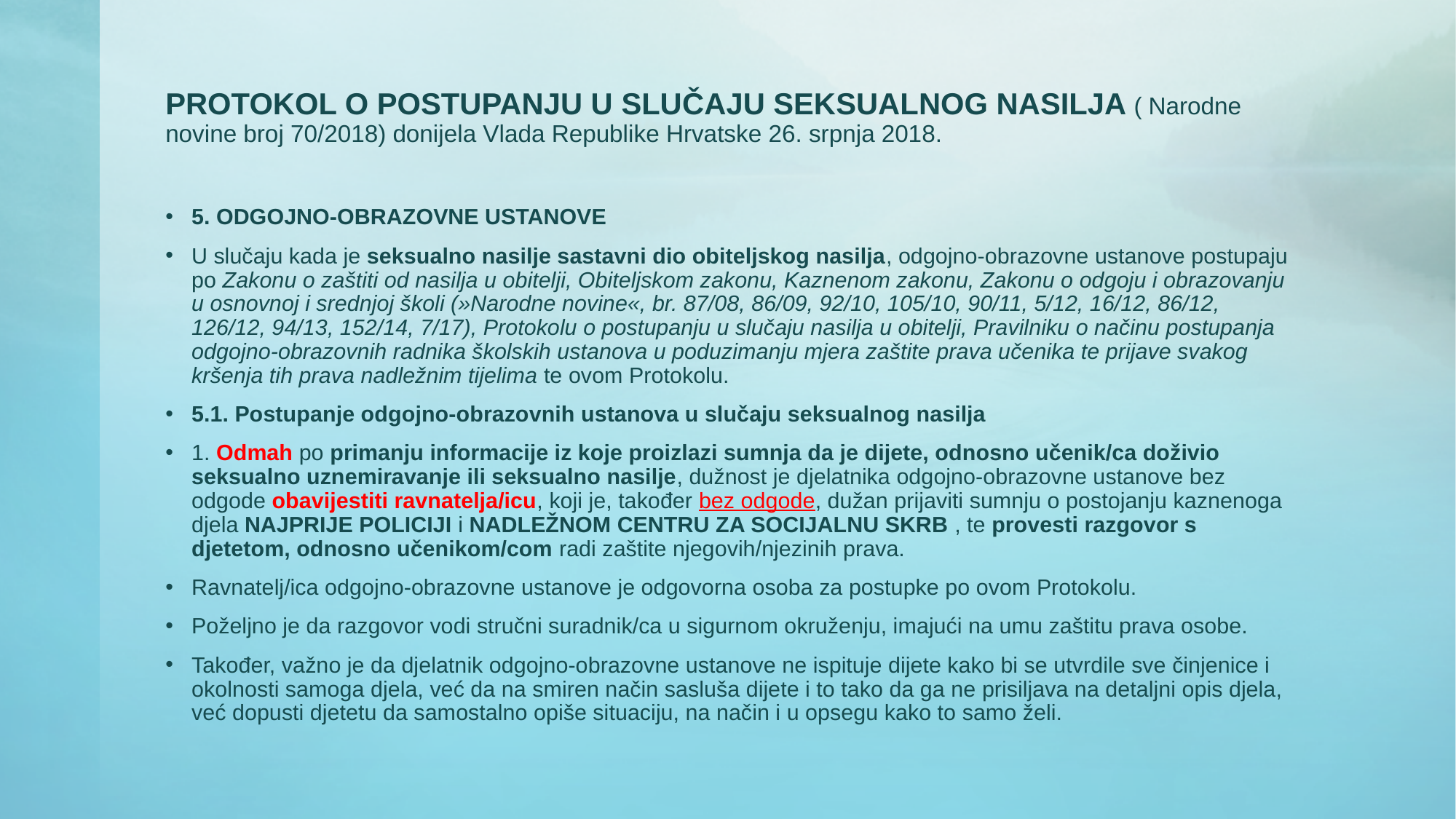

# PROTOKOL O POSTUPANJU U SLUČAJU SEKSUALNOG NASILJA ( Narodne novine broj 70/2018) donijela Vlada Republike Hrvatske 26. srpnja 2018.
5. ODGOJNO-OBRAZOVNE USTANOVE
U slučaju kada je seksualno nasilje sastavni dio obiteljskog nasilja, odgojno-obrazovne ustanove postupaju po Zakonu o zaštiti od nasilja u obitelji, Obiteljskom zakonu, Kaznenom zakonu, Zakonu o odgoju i obrazovanju u osnovnoj i srednjoj školi (»Narodne novine«, br. 87/08, 86/09, 92/10, 105/10, 90/11, 5/12, 16/12, 86/12, 126/12, 94/13, 152/14, 7/17), Protokolu o postupanju u slučaju nasilja u obitelji, Pravilniku o načinu postupanja odgojno-obrazovnih radnika školskih ustanova u poduzimanju mjera zaštite prava učenika te prijave svakog kršenja tih prava nadležnim tijelima te ovom Protokolu.
5.1. Postupanje odgojno-obrazovnih ustanova u slučaju seksualnog nasilja
1. Odmah po primanju informacije iz koje proizlazi sumnja da je dijete, odnosno učenik/ca doživio seksualno uznemiravanje ili seksualno nasilje, dužnost je djelatnika odgojno-obrazovne ustanove bez odgode obavijestiti ravnatelja/icu, koji je, također bez odgode, dužan prijaviti sumnju o postojanju kaznenoga djela NAJPRIJE POLICIJI i NADLEŽNOM CENTRU ZA SOCIJALNU SKRB , te provesti razgovor s djetetom, odnosno učenikom/com radi zaštite njegovih/njezinih prava.
Ravnatelj/ica odgojno-obrazovne ustanove je odgovorna osoba za postupke po ovom Protokolu.
Poželjno je da razgovor vodi stručni suradnik/ca u sigurnom okruženju, imajući na umu zaštitu prava osobe.
Također, važno je da djelatnik odgojno-obrazovne ustanove ne ispituje dijete kako bi se utvrdile sve činjenice i okolnosti samoga djela, već da na smiren način sasluša dijete i to tako da ga ne prisiljava na detaljni opis djela, već dopusti djetetu da samostalno opiše situaciju, na način i u opsegu kako to samo želi.